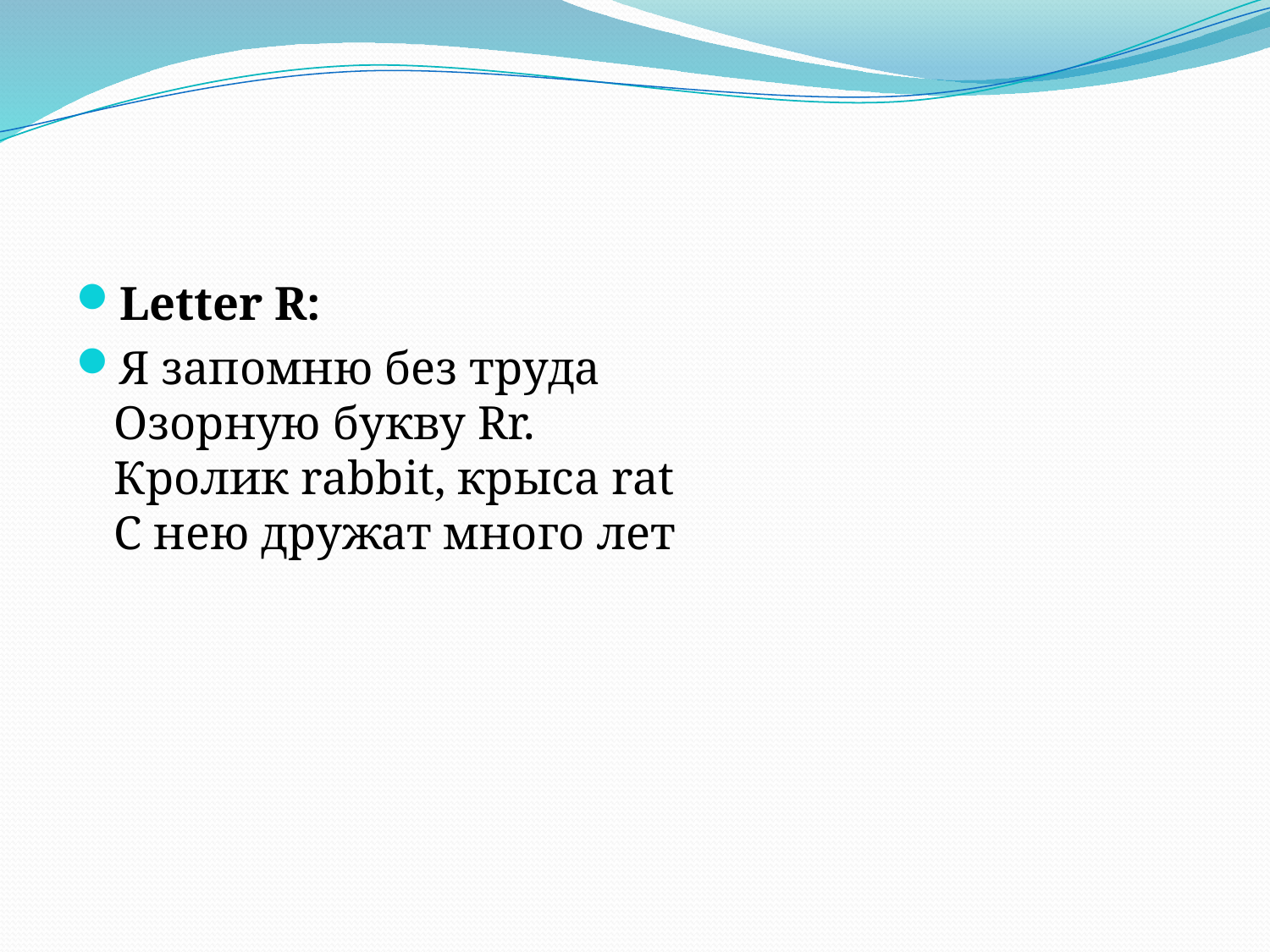

#
Letter R:
Я запомню без труда
Озорную букву Rr.
Кролик rabbit, крыса rat
С нею дружат много лет